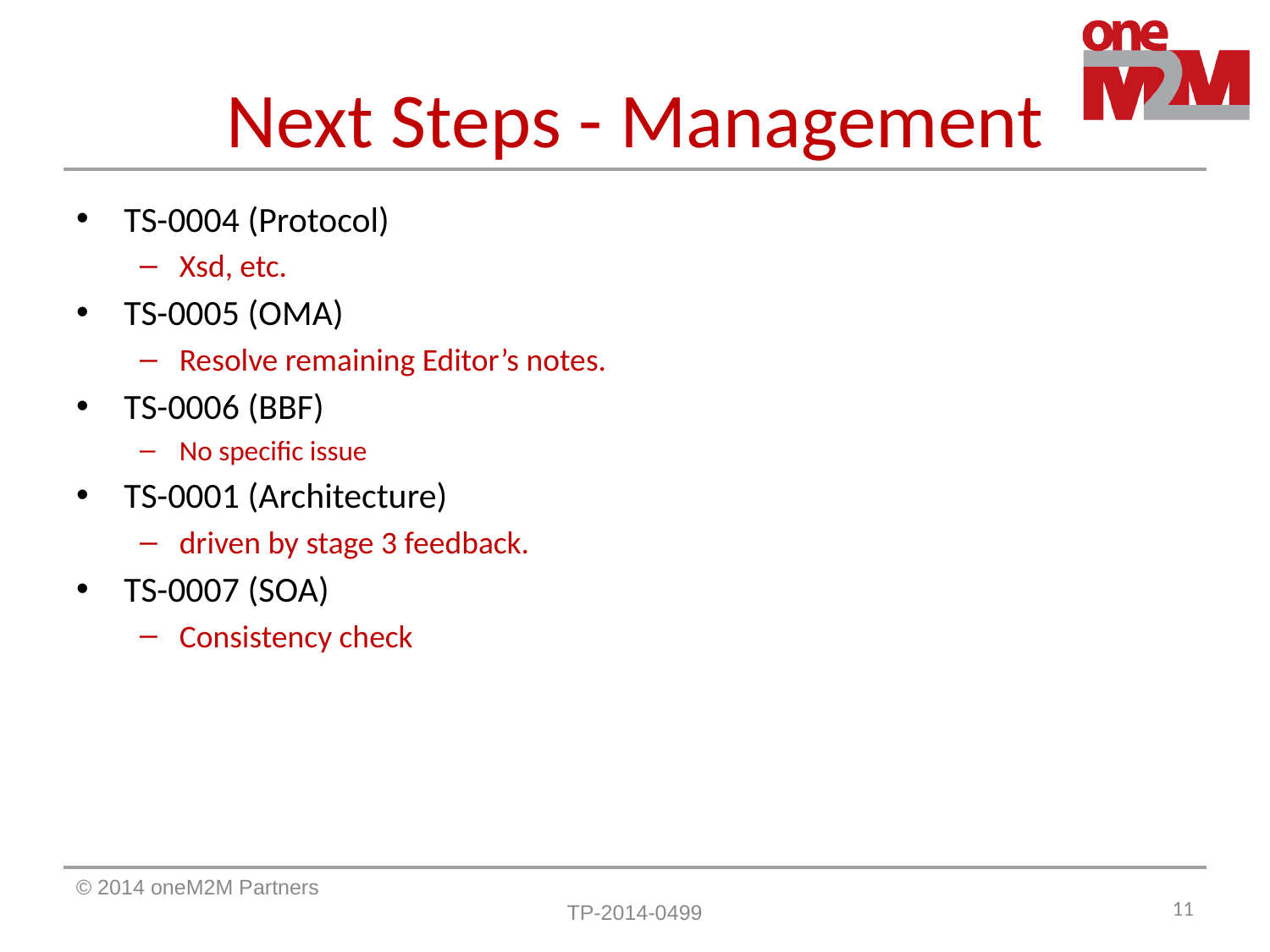

# Next Steps - Management
TS-0004 (Protocol)
Xsd, etc.
TS-0005 (OMA)
Resolve remaining Editor’s notes.
TS-0006 (BBF)
No specific issue
TS-0001 (Architecture)
driven by stage 3 feedback.
TS-0007 (SOA)
Consistency check

11